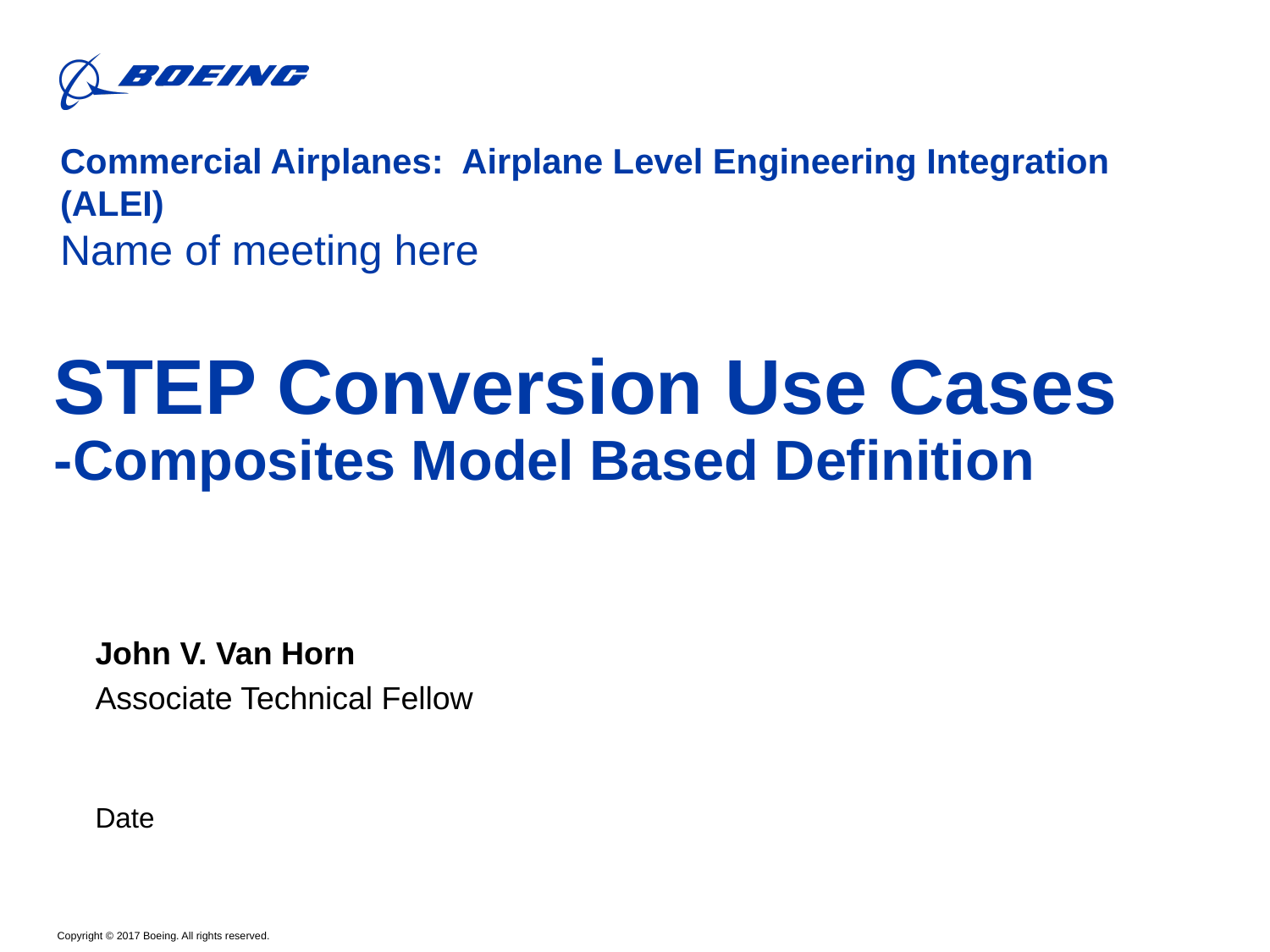

Commercial Airplanes:  Airplane Level Engineering Integration (ALEI)
Name of meeting here
# STEP Conversion Use Cases -Composites Model Based Definition
John V. Van Horn
Associate Technical Fellow

Date